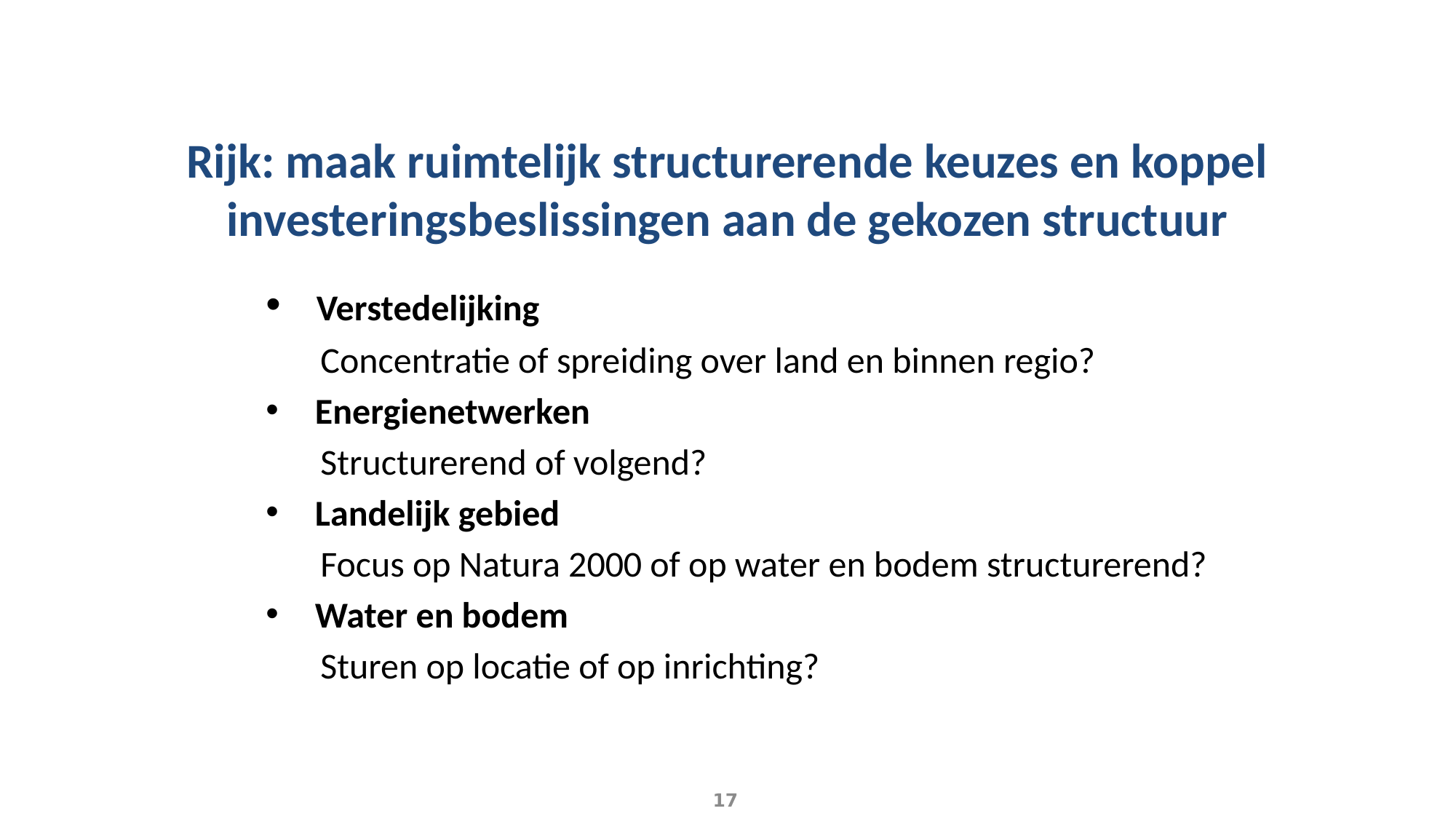

# Rijk: maak ruimtelijk structurerende keuzes en koppel investeringsbeslissingen aan de gekozen structuur
 Verstedelijking
Concentratie of spreiding over land en binnen regio?
 Energienetwerken
Structurerend of volgend?
 Landelijk gebied
Focus op Natura 2000 of op water en bodem structurerend?
 Water en bodem
Sturen op locatie of op inrichting?
17